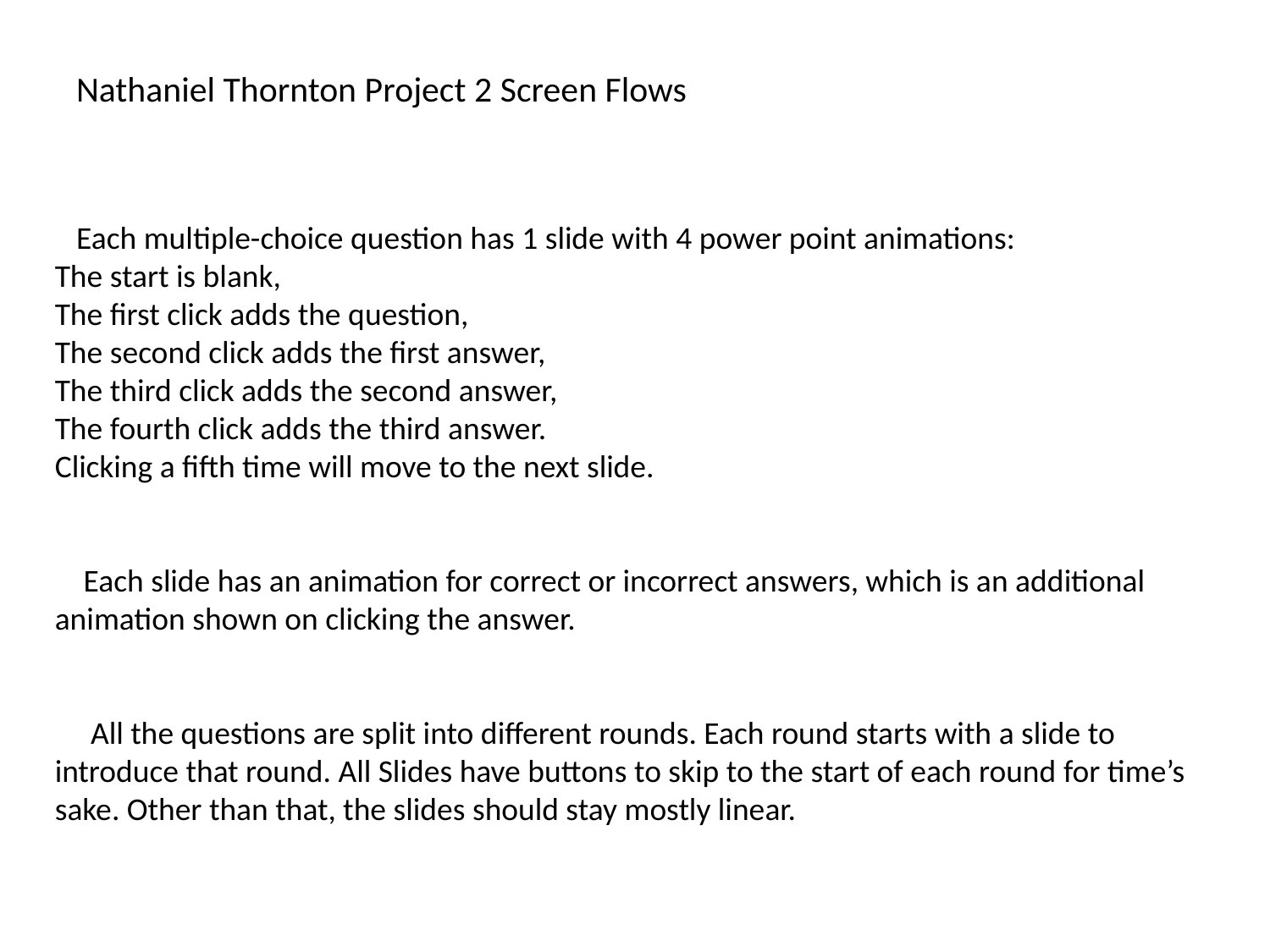

# Nathaniel Thornton Project 2 Screen Flows
   Each multiple-choice question has 1 slide with 4 power point animations:
The start is blank,
The first click adds the question,
The second click adds the first answer,
The third click adds the second answer,
The fourth click adds the third answer.
Clicking a fifth time will move to the next slide.
    Each slide has an animation for correct or incorrect answers, which is an additional animation shown on clicking the answer.
     All the questions are split into different rounds. Each round starts with a slide to introduce that round. All Slides have buttons to skip to the start of each round for time’s sake. Other than that, the slides should stay mostly linear.